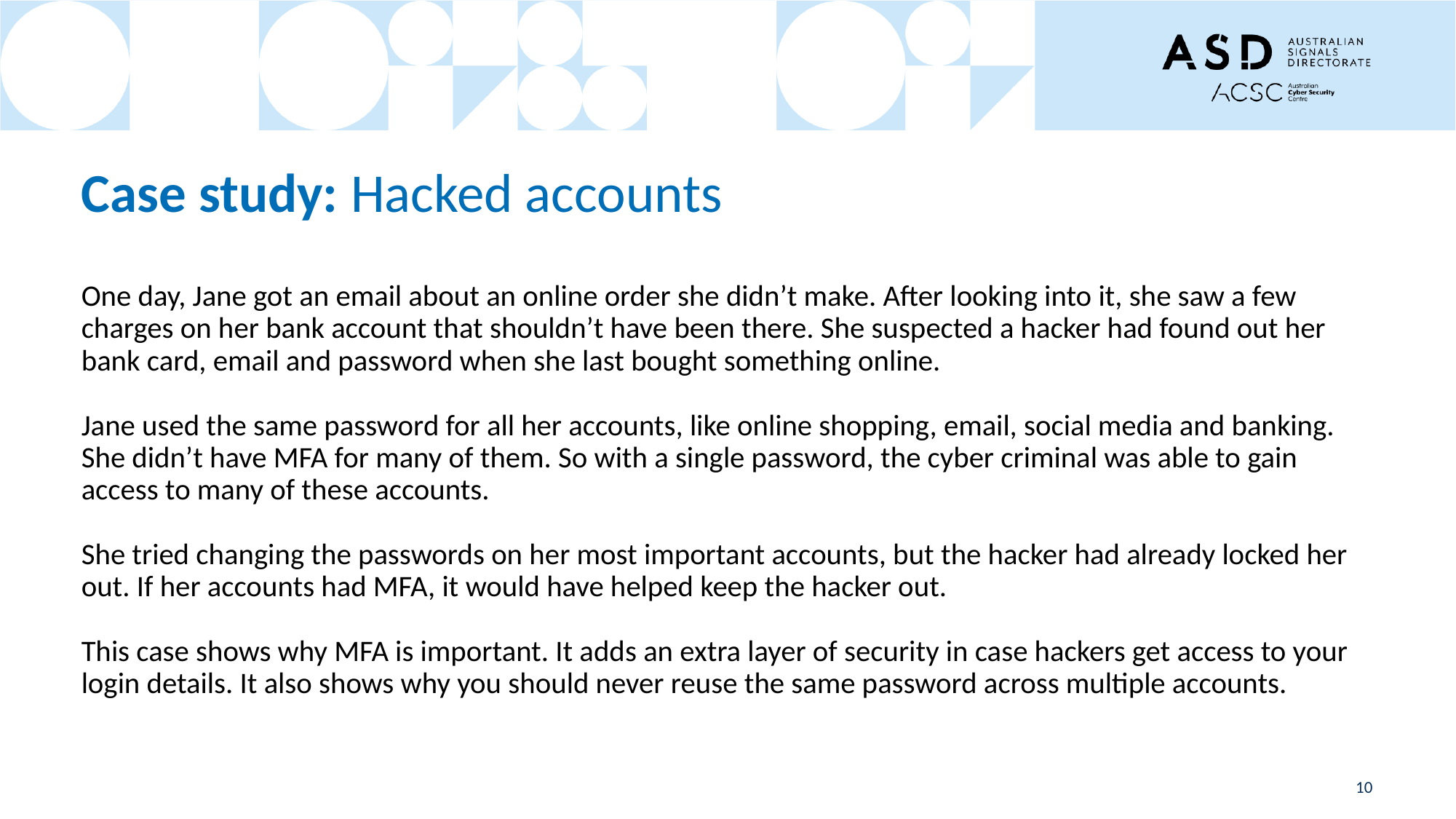

# Case study: Hacked accounts
One day, Jane got an email about an online order she didn’t make. After looking into it, she saw a few charges on her bank account that shouldn’t have been there. She suspected a hacker had found out her bank card, email and password when she last bought something online.
Jane used the same password for all her accounts, like online shopping, email, social media and banking. She didn’t have MFA for many of them. So with a single password, the cyber criminal was able to gain access to many of these accounts.
She tried changing the passwords on her most important accounts, but the hacker had already locked her out. If her accounts had MFA, it would have helped keep the hacker out.
This case shows why MFA is important. It adds an extra layer of security in case hackers get access to your login details. It also shows why you should never reuse the same password across multiple accounts.
10